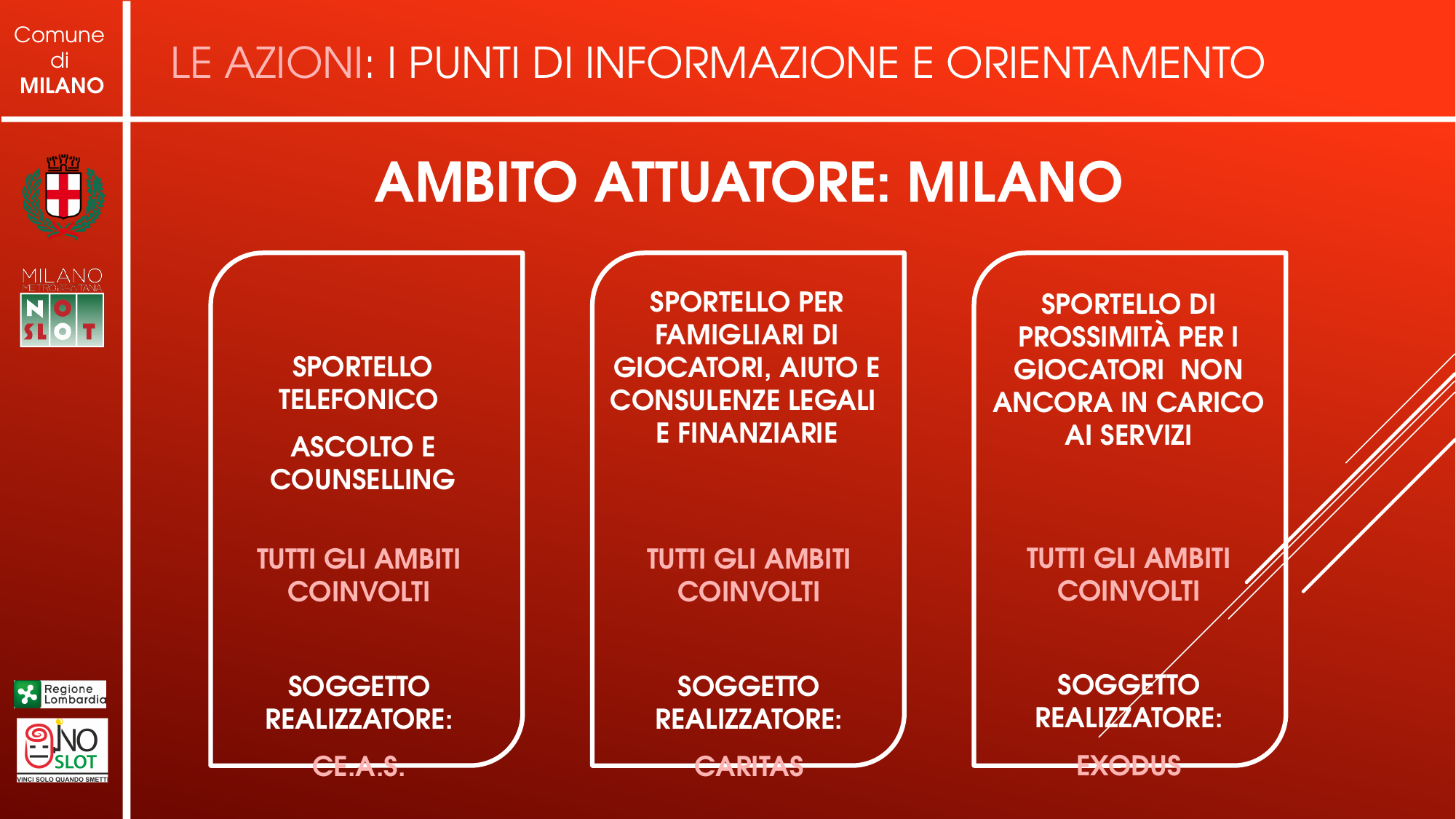

LE AZIONI: I PUNTI DI INFORMAZIONE E ORIENTAMENTO
# AMBITO ATTUATORE: MILANO

SPORTELLO PER FAMIGLIARI DI GIOCATORI, AIUTO E CONSULENZE LEGALI  E FINANZIARIE

SPORTELLO TELEFONICO
ASCOLTO E COUNSELLING

SPORTELLO DI PROSSIMITÀ PER I GIOCATORI  NON ANCORA IN CARICO AI SERVIZI

TUTTI GLI AMBITI COINVOLTI

SOGGETTO REALIZZATORE:
EXODUS

TUTTI GLI AMBITI COINVOLTI

SOGGETTO REALIZZATORE:
CE.A.S.

TUTTI GLI AMBITI COINVOLTI

SOGGETTO REALIZZATORE:
CARITAS